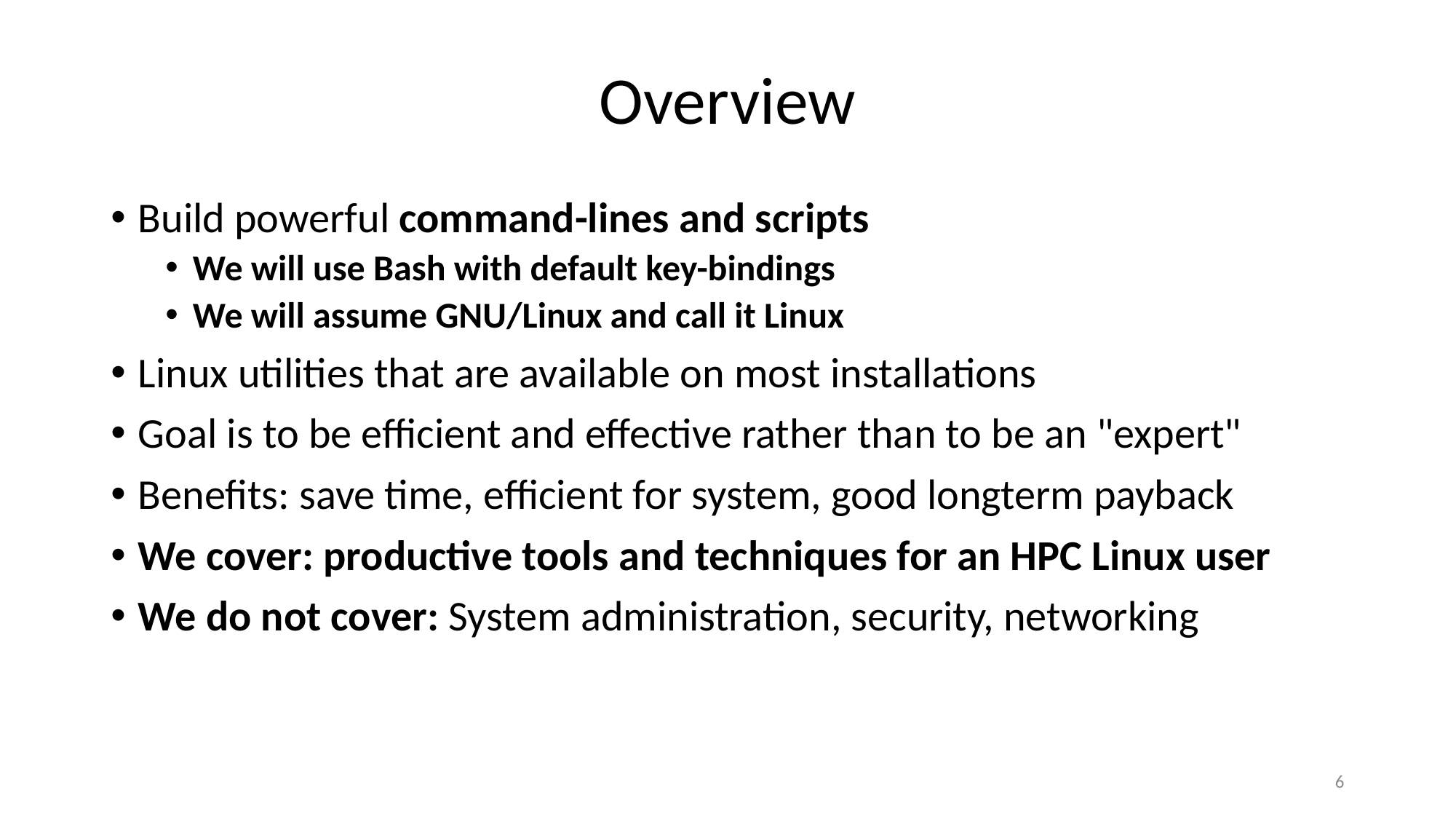

# Overview
Build powerful command-lines and scripts
We will use Bash with default key-bindings
We will assume GNU/Linux and call it Linux
Linux utilities that are available on most installations
Goal is to be efficient and effective rather than to be an "expert"
Benefits: save time, efficient for system, good longterm payback
We cover: productive tools and techniques for an HPC Linux user
We do not cover: System administration, security, networking
6